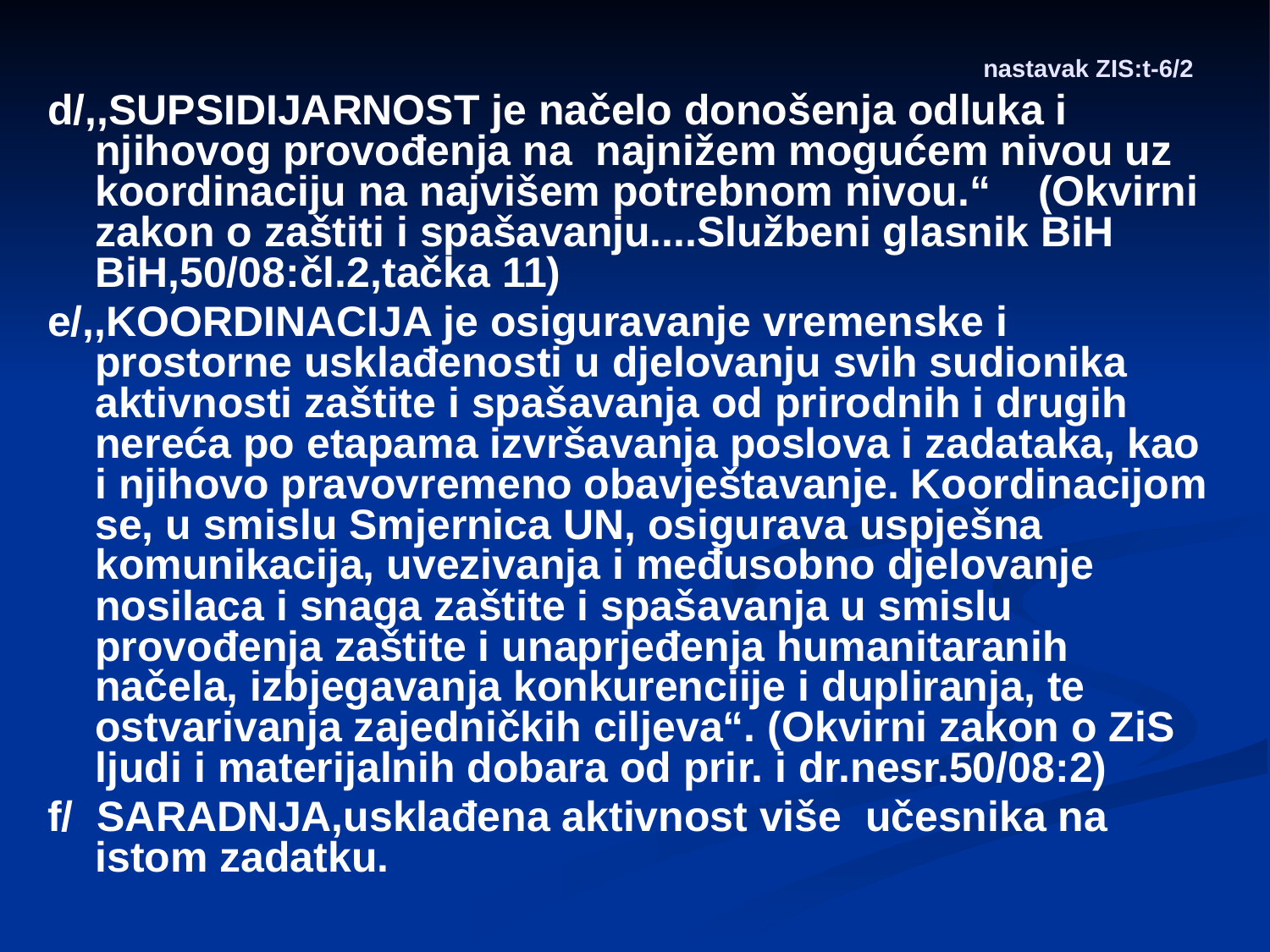

# nastavak ZIS:t-6/2
d/,,SUPSIDIJARNOST je načelo donošenja odluka i njihovog provođenja na  najnižem mogućem nivou uz koordinaciju na najvišem potrebnom nivou.“    (Okvirni zakon o zaštiti i spašavanju....Službeni glasnik BiH BiH,50/08:čl.2,tačka 11)
e/,,KOORDINACIJA je osiguravanje vremenske i prostorne usklađenosti u djelovanju svih sudionika aktivnosti zaštite i spašavanja od prirodnih i drugih nereća po etapama izvršavanja poslova i zadataka, kao i njihovo pravovremeno obavještavanje. Koordinacijom se, u smislu Smjernica UN, osigurava uspješna komunikacija, uvezivanja i međusobno djelovanje nosilaca i snaga zaštite i spašavanja u smislu provođenja zaštite i unaprjeđenja humanitaranih načela, izbjegavanja konkurenciije i dupliranja, te ostvarivanja zajedničkih ciljeva“. (Okvirni zakon o ZiS ljudi i materijalnih dobara od prir. i dr.nesr.50/08:2)
f/  SARADNJA,usklađena aktivnost više  učesnika na istom zadatku.